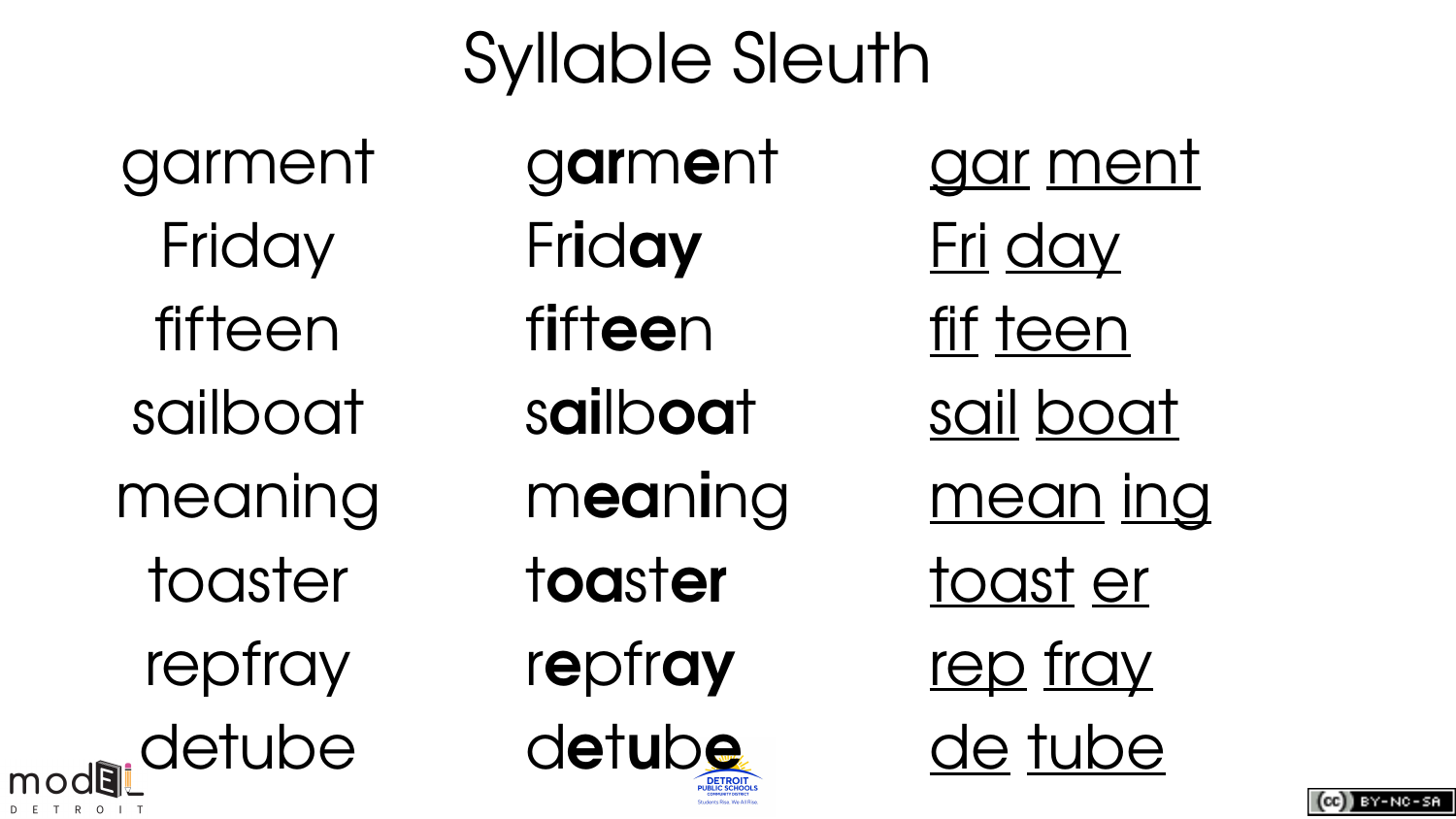

# Syllable Sleuth
garment
Friday
fifteen
sailboat
meaning
toaster
repfray
detube
gar ment
Fri day
fif teen
sail boat
mean ing
toast er
rep fray
de tube
garment
Friday
fifteen
sailboat
meaning
toaster
repfray
detube